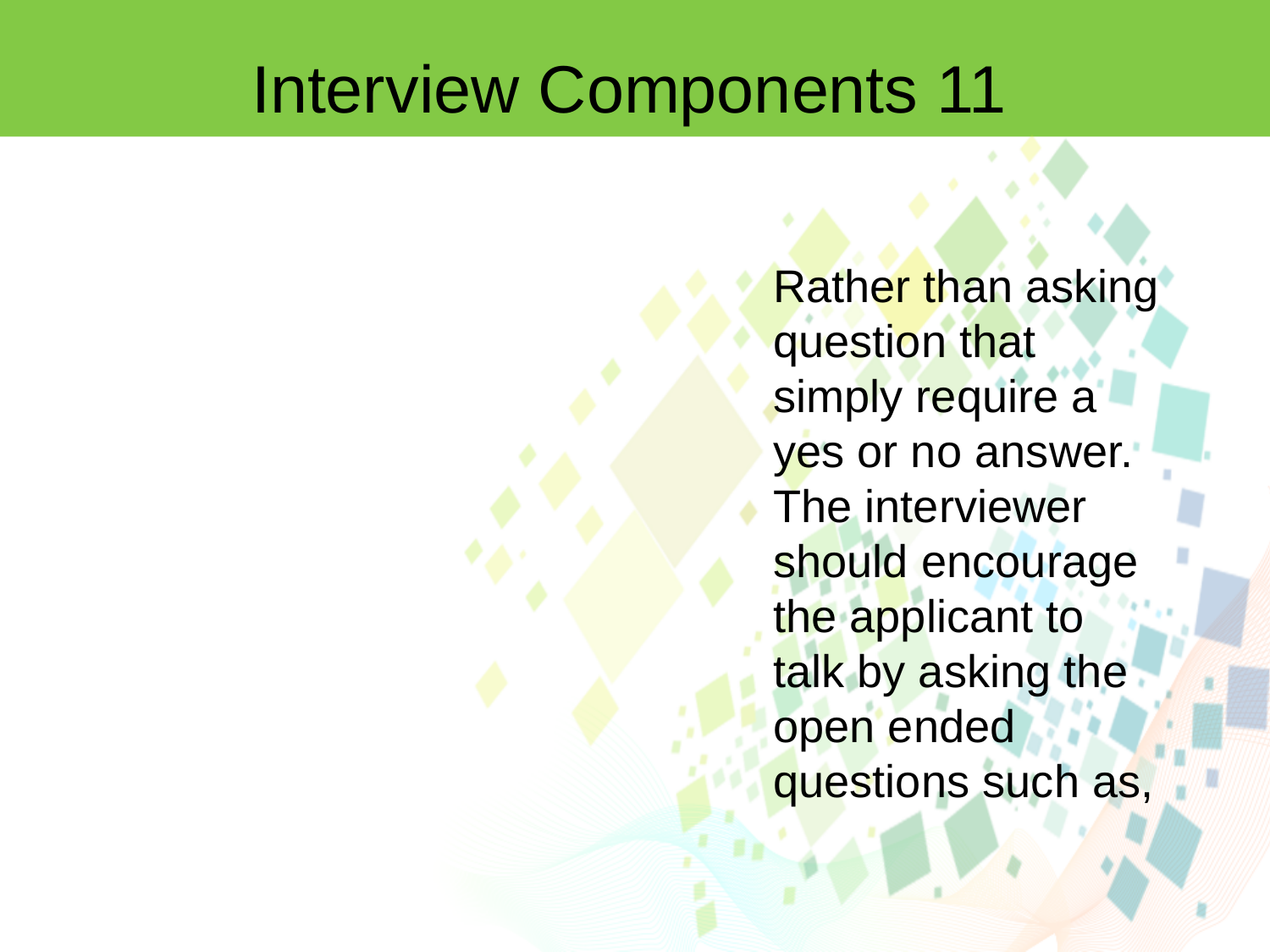

Interview Components 11
Rather than asking question that simply require a yes or no answer. The interviewer should encourage the applicant to talk by asking the open ended questions such as,